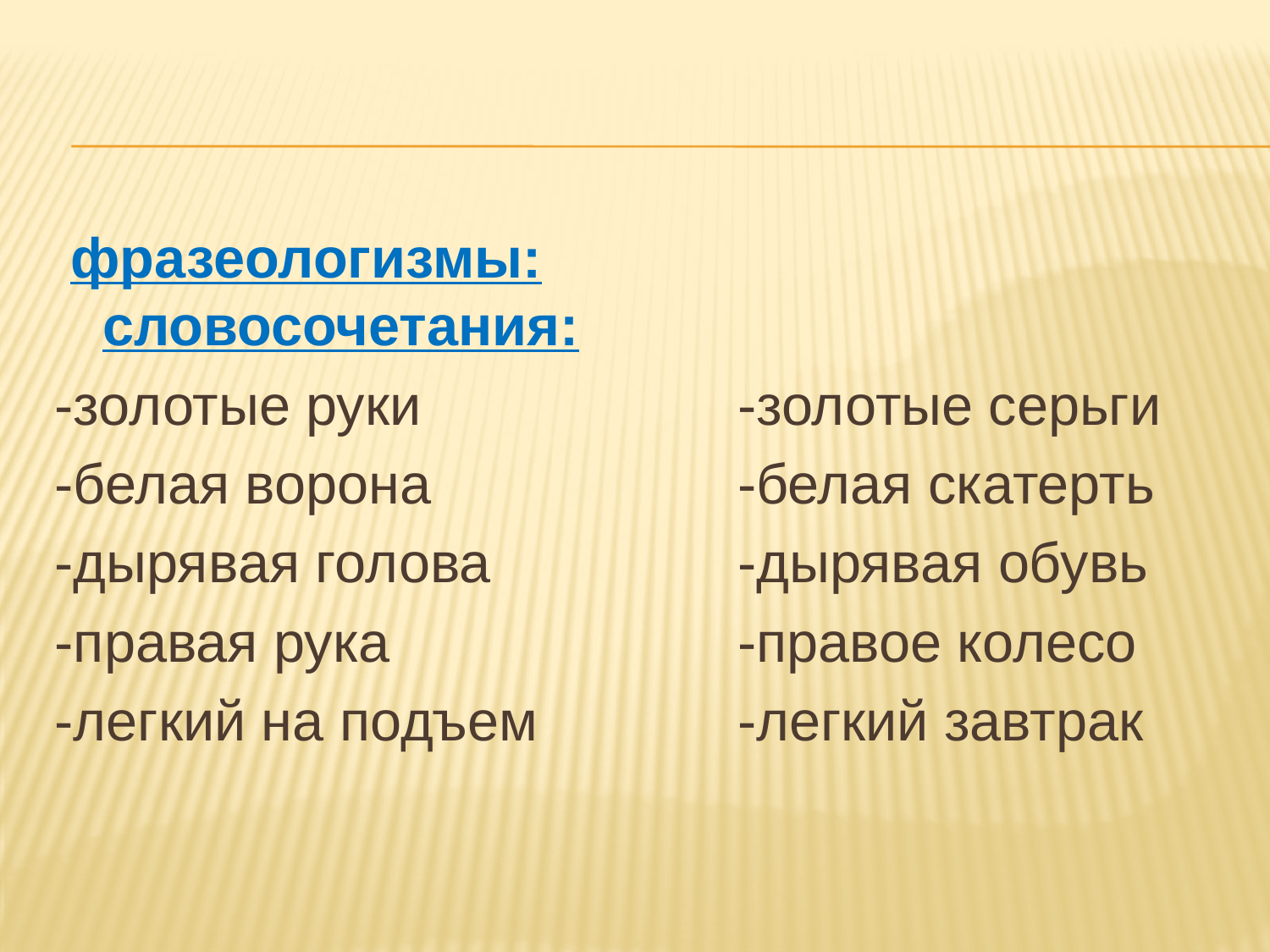

#
 фразеологизмы:                словосочетания:
-золотые руки			-золотые серьги
-белая ворона			-белая скатерть
-дырявая голова		-дырявая обувь
-правая рука			-правое колесо
-легкий на подъем		-легкий завтрак